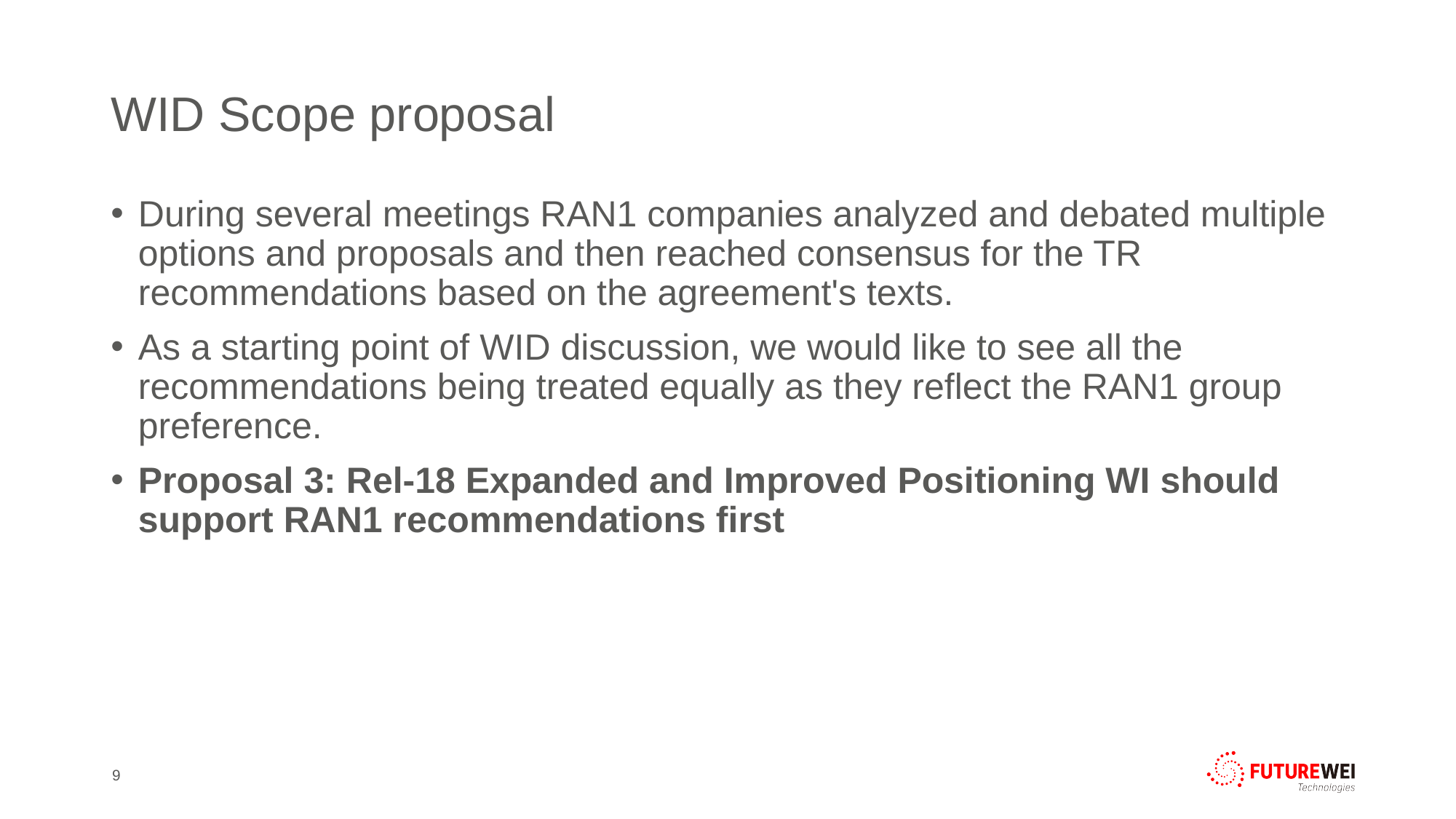

# WID Scope proposal
During several meetings RAN1 companies analyzed and debated multiple options and proposals and then reached consensus for the TR recommendations based on the agreement's texts.
As a starting point of WID discussion, we would like to see all the recommendations being treated equally as they reflect the RAN1 group preference.
Proposal 3: Rel-18 Expanded and Improved Positioning WI should support RAN1 recommendations first

9